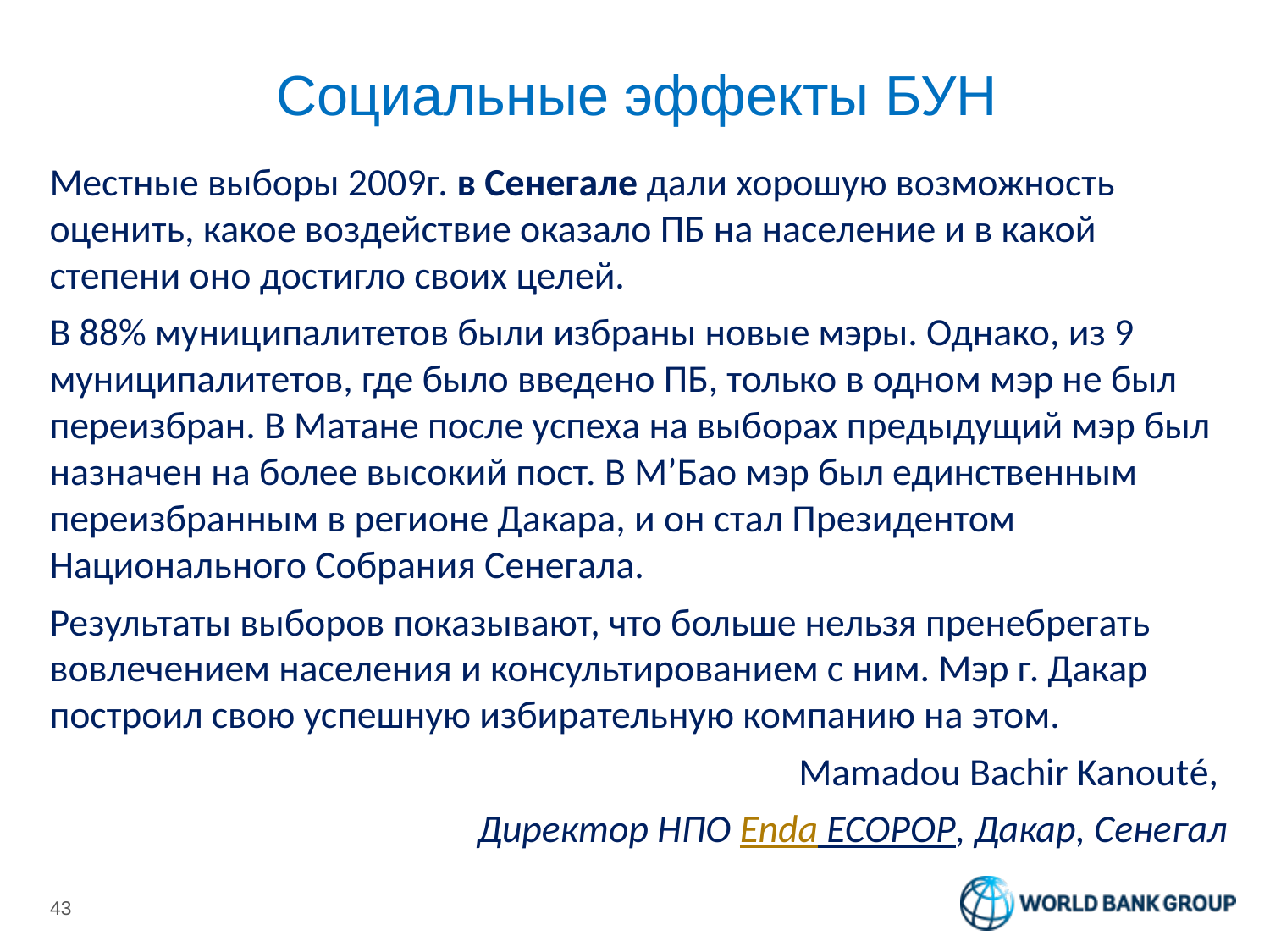

# Социальные эффекты БУН
Местные выборы 2009г. в Сенегале дали хорошую возможность оценить, какое воздействие оказало ПБ на население и в какой степени оно достигло своих целей.
В 88% муниципалитетов были избраны новые мэры. Однако, из 9 муниципалитетов, где было введено ПБ, только в одном мэр не был переизбран. В Матане после успеха на выборах предыдущий мэр был назначен на более высокий пост. В М’Бао мэр был единственным переизбранным в регионе Дакара, и он стал Президентом Национального Собрания Сенегала.
Результаты выборов показывают, что больше нельзя пренебрегать вовлечением населения и консультированием с ним. Мэр г. Дакар построил свою успешную избирательную компанию на этом.
Mamadou Bachir Kanouté,
Директор НПО Enda ECOPOP, Дакар, Сенегал

43